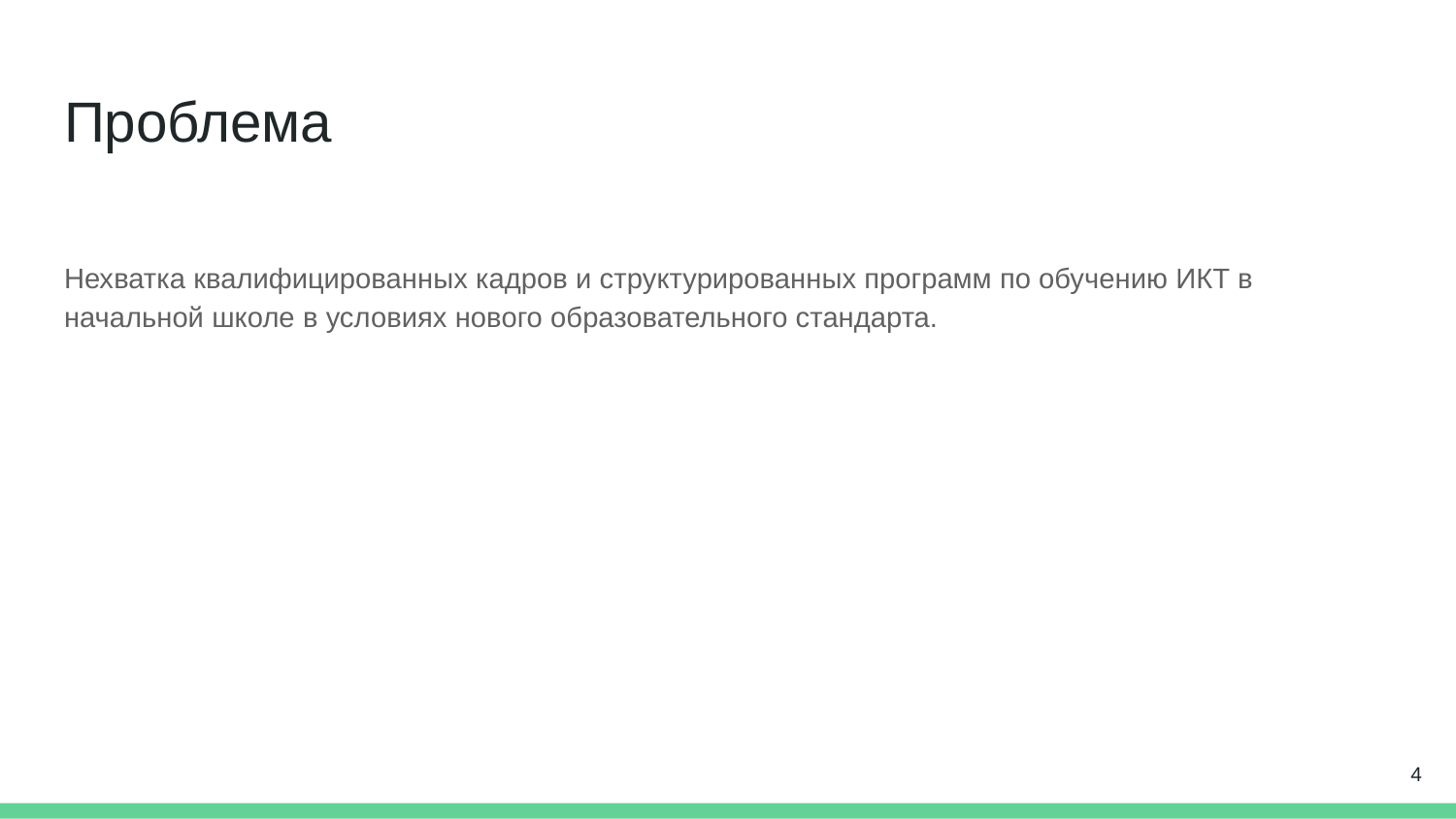

# Проблема
Нехватка квалифицированных кадров и структурированных программ по обучению ИКТ в начальной школе в условиях нового образовательного стандарта.
4